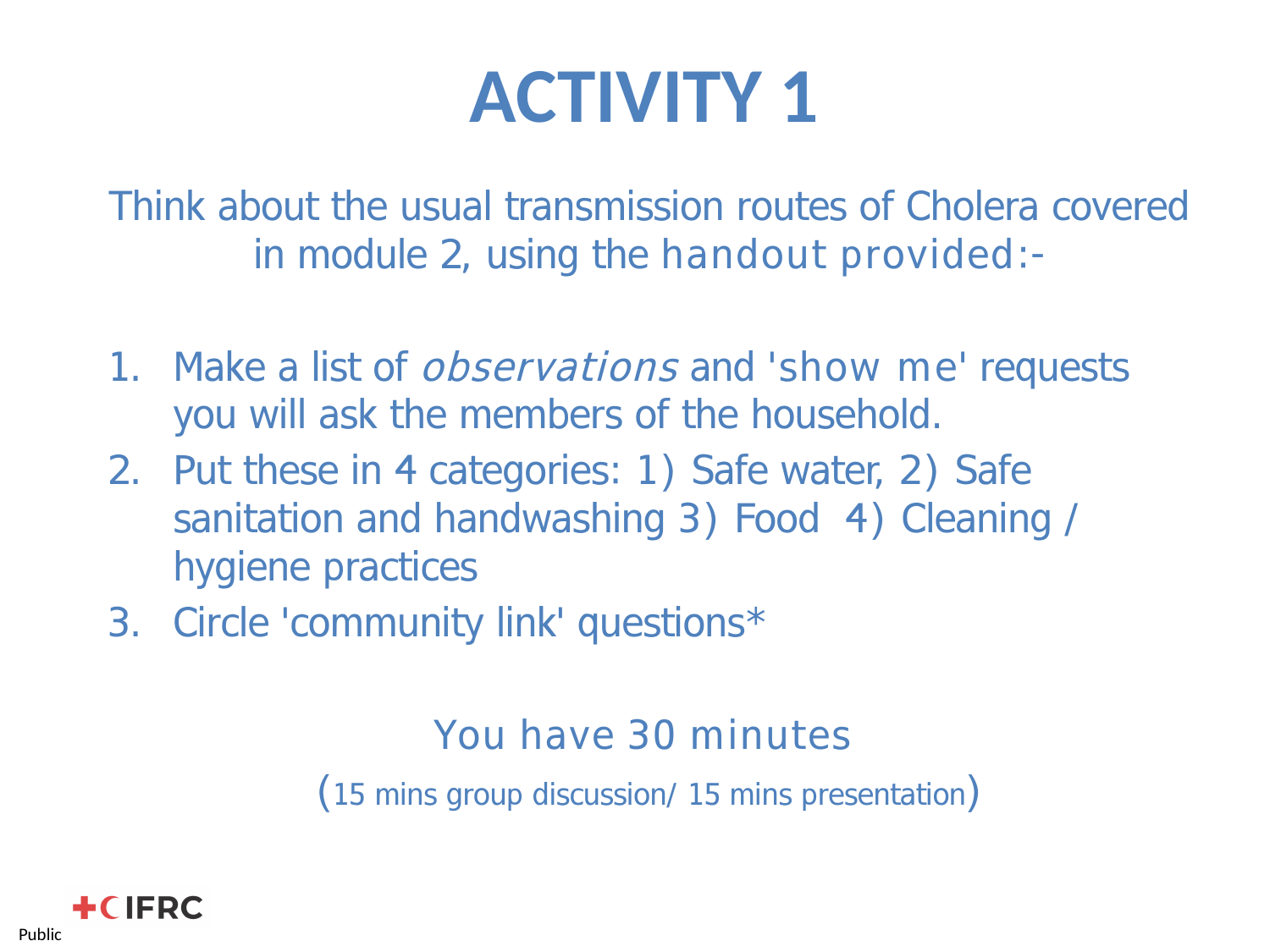

# ACTIVITY 1
Think about the usual transmission routes of Cholera covered in module 2, using the handout provided:-

Make a list of observations and 'show me' requests you will ask the members of the household.
Put these in 4 categories: 1) Safe water, 2) Safe sanitation and handwashing 3) Food  4) Cleaning / hygiene practices
Circle 'community link' questions*

You have 30 minutes
(15 mins group discussion/ 15 mins presentation)